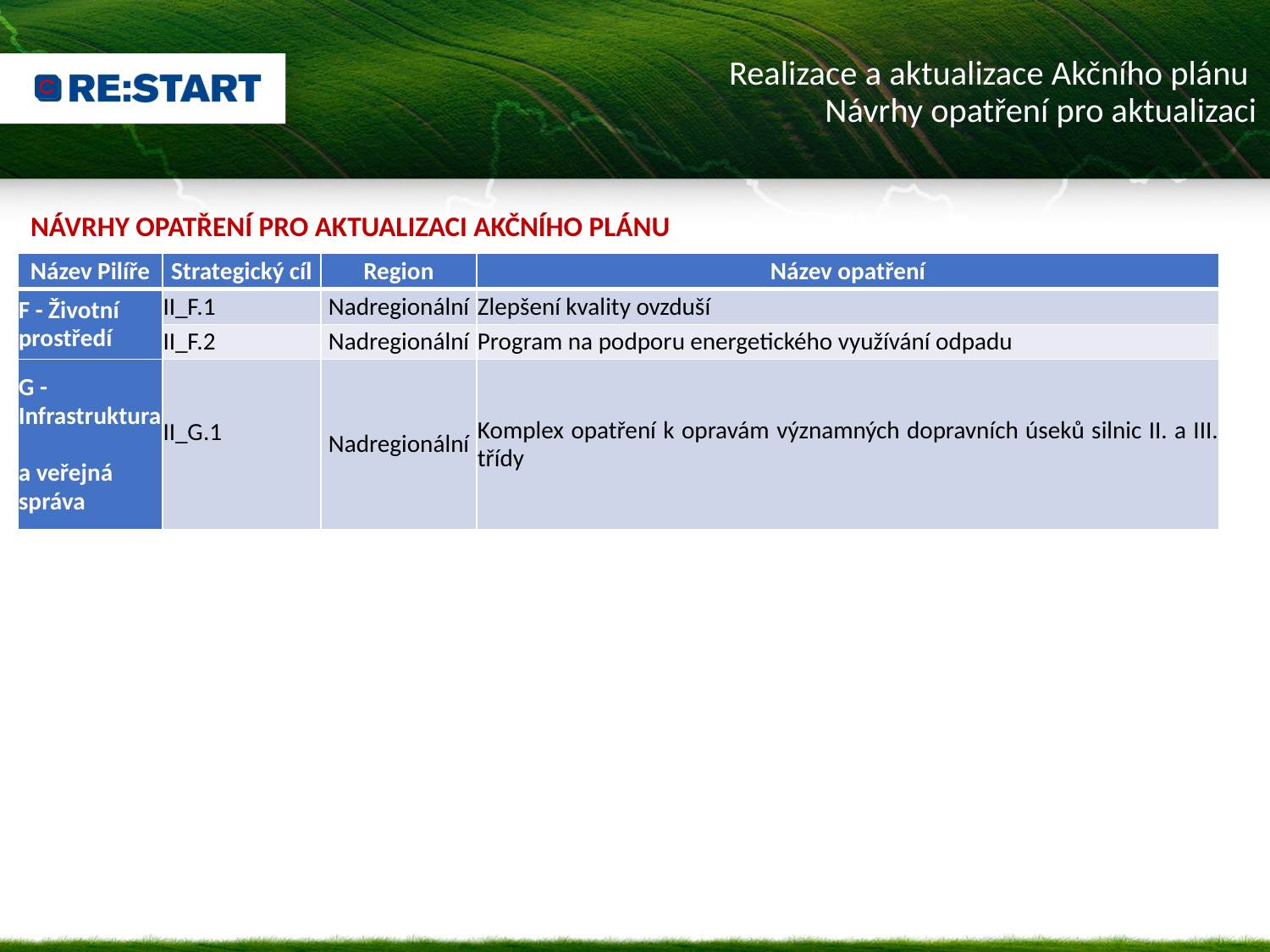

Realizace a aktualizace Akčního plánu
Návrhy opatření pro aktualizaci
Návrhy opatření pro aktualizaci akčního plánu

| Název Pilíře | Strategický cíl | Region | Název opatření |
| --- | --- | --- | --- |
| F - Životní prostředí | II\_F.1 | Nadregionální | Zlepšení kvality ovzduší |
|  | II\_F.2 | Nadregionální | Program na podporu energetického využívání odpadu |
| G - Infrastruktura a veřejná správa | II\_G.1 | Nadregionální | Komplex opatření k opravám významných dopravních úseků silnic II. a III. třídy |